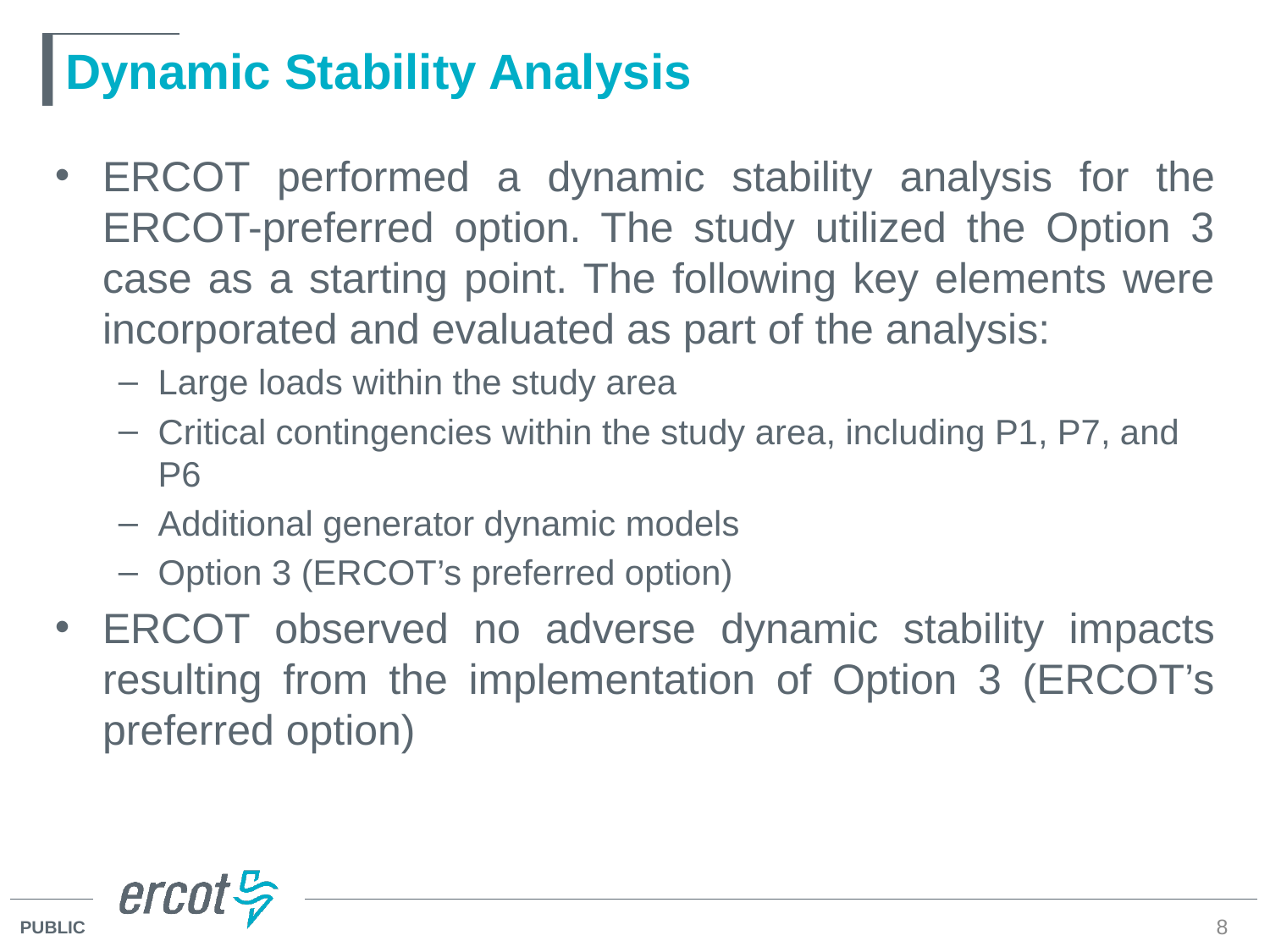

# Dynamic Stability Analysis
ERCOT performed a dynamic stability analysis for the ERCOT-preferred option. The study utilized the Option 3 case as a starting point. The following key elements were incorporated and evaluated as part of the analysis:
Large loads within the study area
Critical contingencies within the study area, including P1, P7, and P6
Additional generator dynamic models
Option 3 (ERCOT’s preferred option)
ERCOT observed no adverse dynamic stability impacts resulting from the implementation of Option 3 (ERCOT’s preferred option)
8